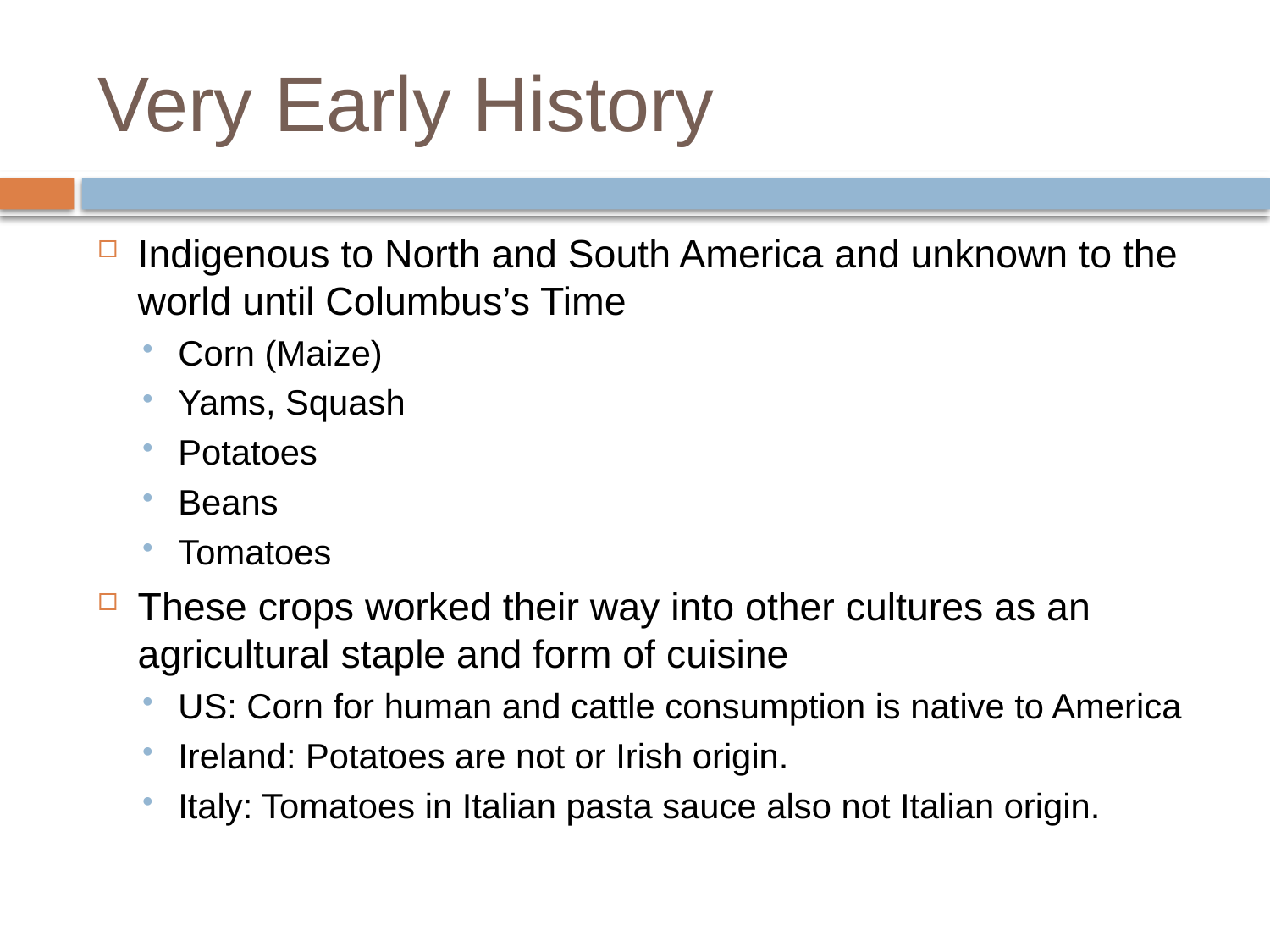

# Very Early History
Indigenous to North and South America and unknown to the world until Columbus’s Time
Corn (Maize)
Yams, Squash
Potatoes
Beans
Tomatoes
These crops worked their way into other cultures as an agricultural staple and form of cuisine
US: Corn for human and cattle consumption is native to America
Ireland: Potatoes are not or Irish origin.
Italy: Tomatoes in Italian pasta sauce also not Italian origin.